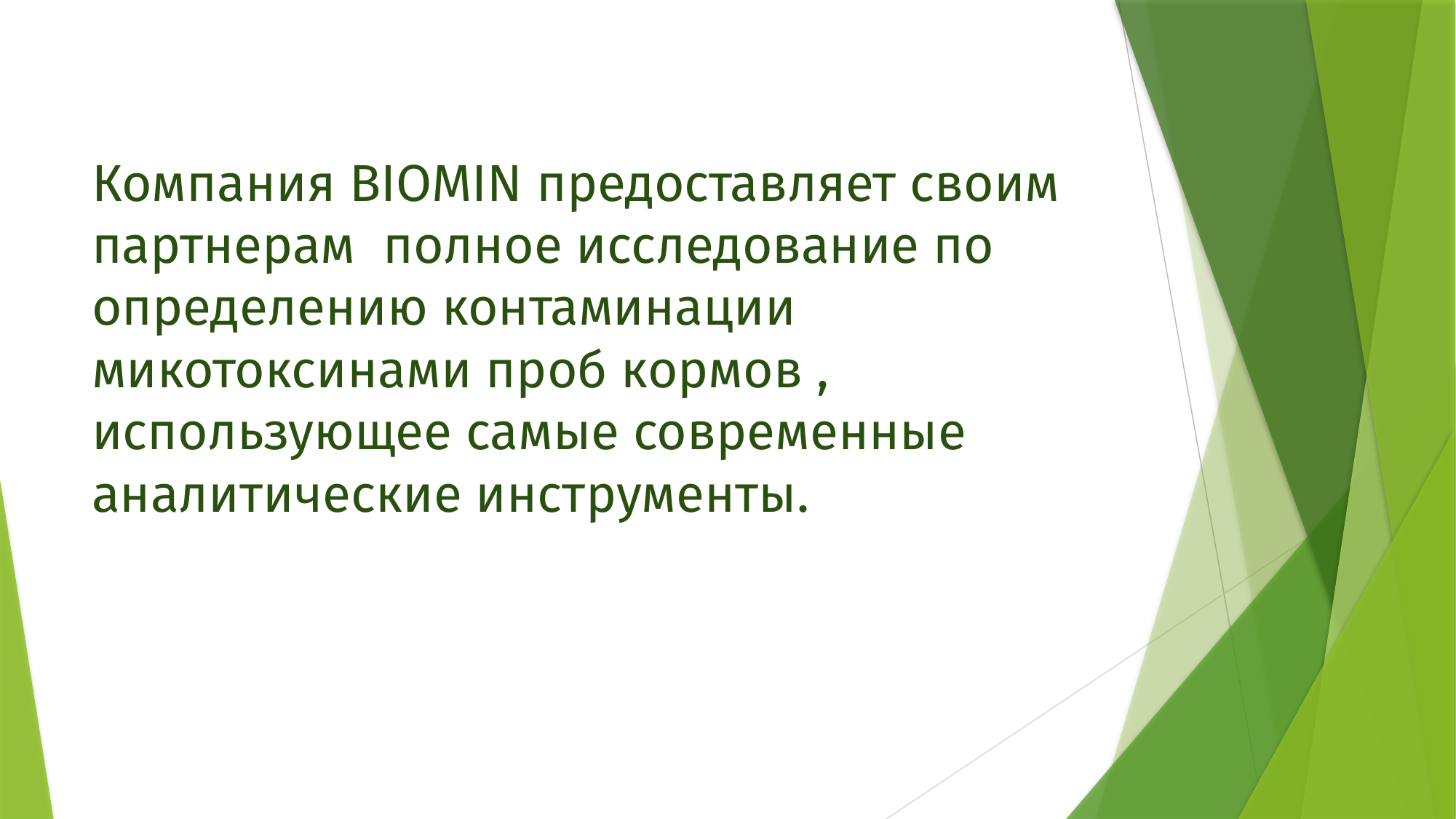

# Компания BIOMIN предоставляет своим партнерам  полное исследование по определению контаминации микотоксинами проб кормов , использующее самые современные аналитические инструменты.